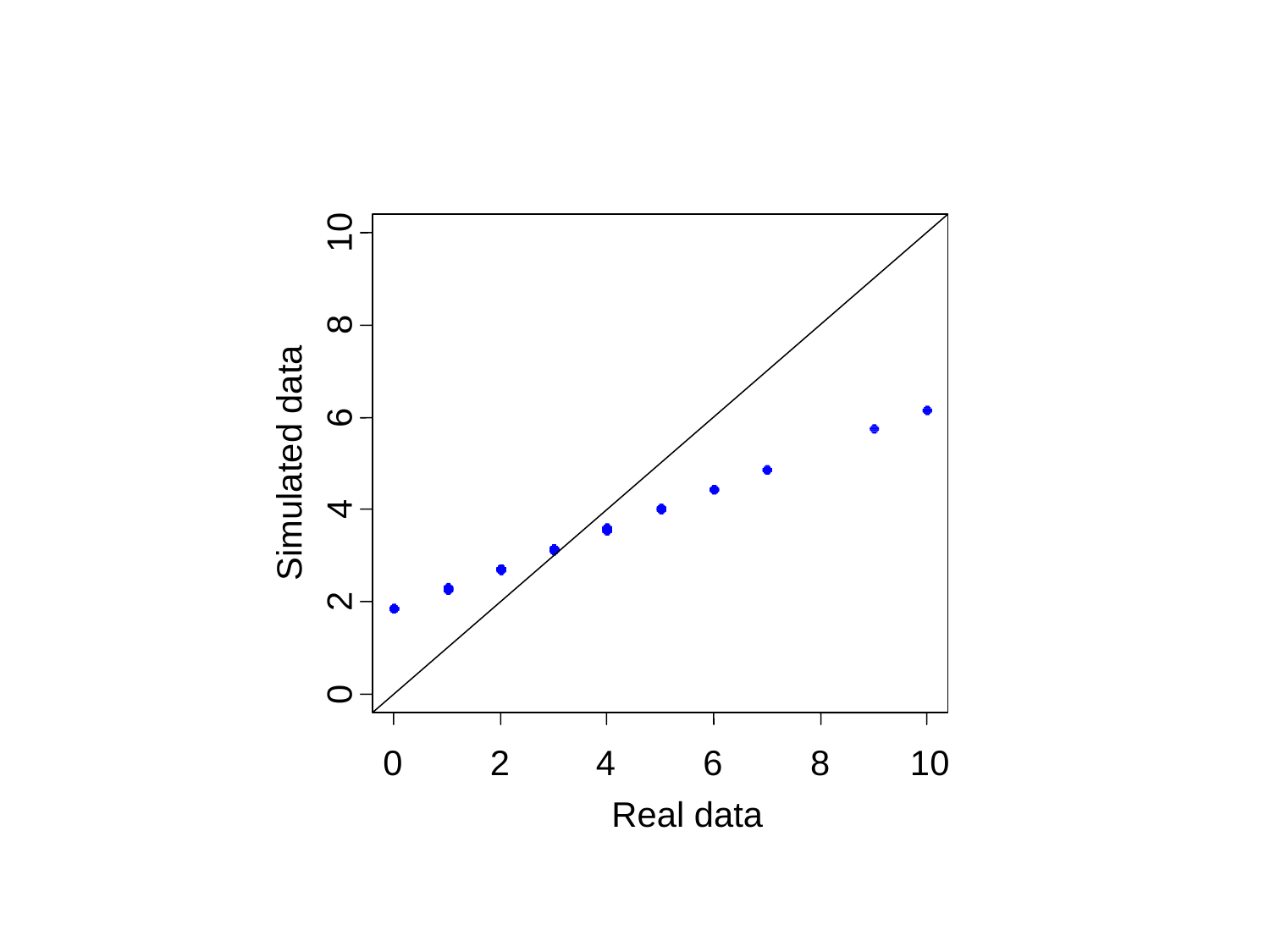

10

8

6

Simulated data

4

2

0

0
2
4
6
8
10
Real data